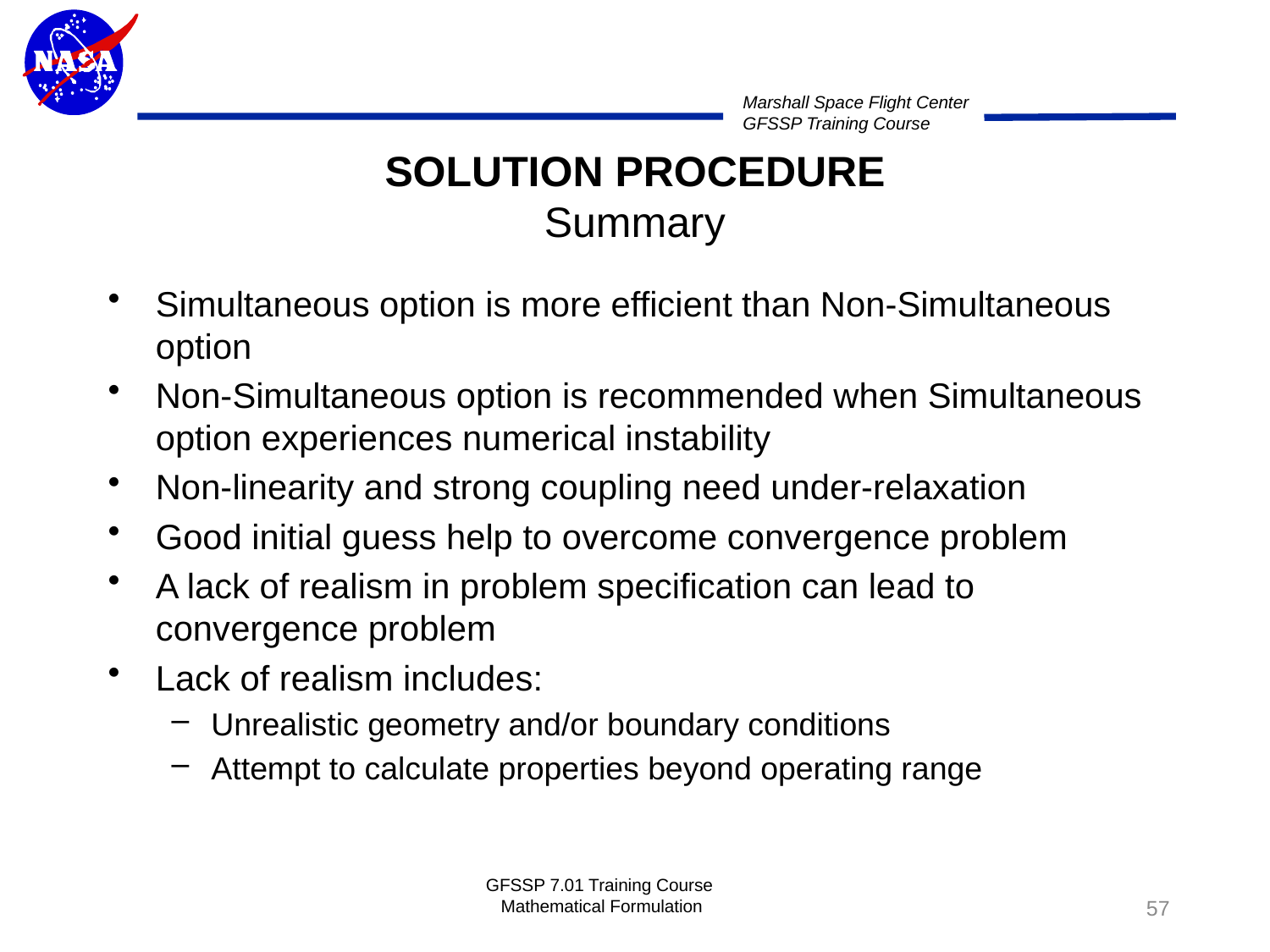

# SOLUTION PROCEDURE Summary
Simultaneous option is more efficient than Non-Simultaneous option
Non-Simultaneous option is recommended when Simultaneous option experiences numerical instability
Non-linearity and strong coupling need under-relaxation
Good initial guess help to overcome convergence problem
A lack of realism in problem specification can lead to convergence problem
Lack of realism includes:
Unrealistic geometry and/or boundary conditions
Attempt to calculate properties beyond operating range

GFSSP 7.01 Training Course  Mathematical Formulation
57